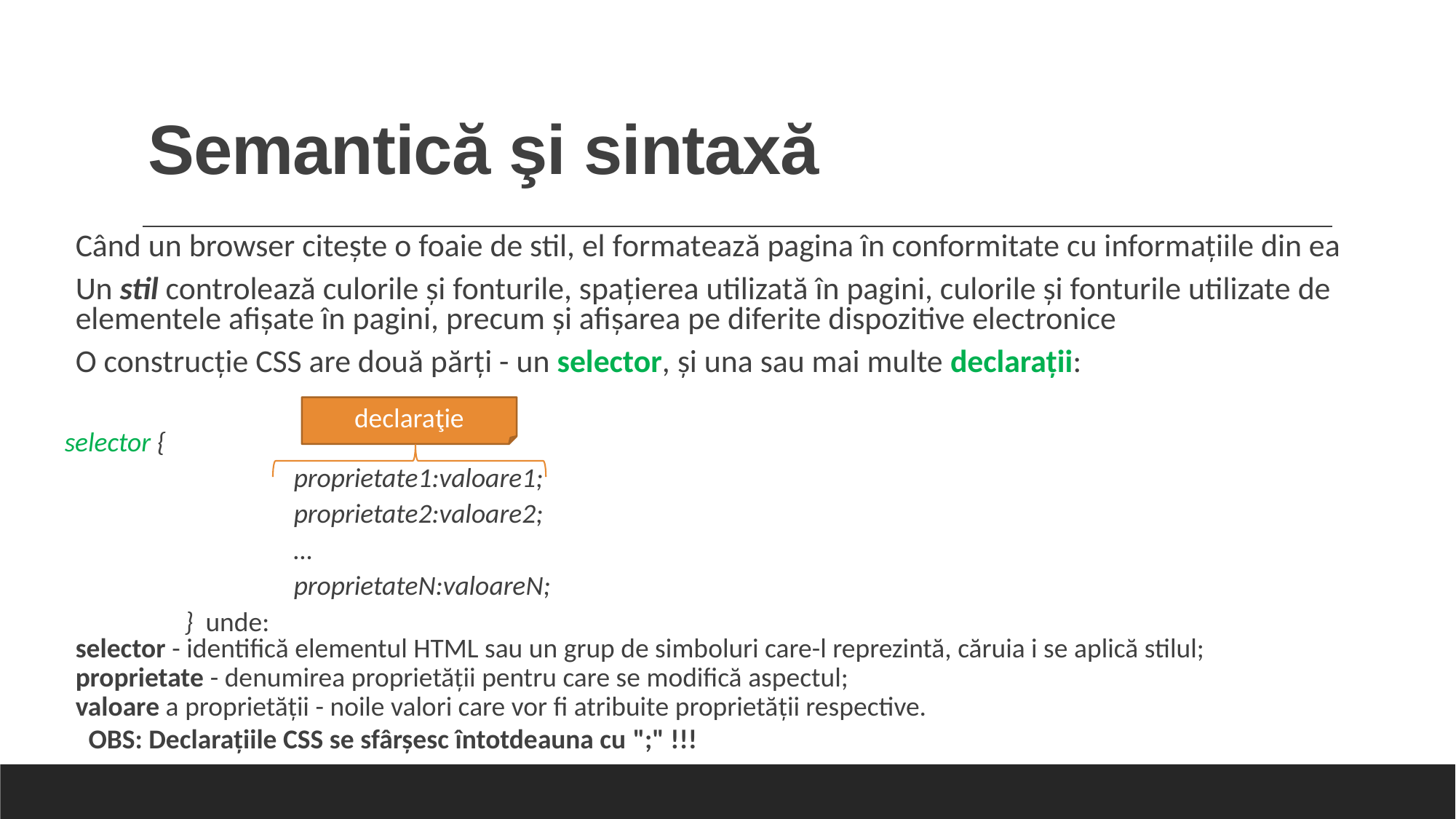

# Semantică şi sintaxă
Când un browser citeşte o foaie de stil, el formatează pagina în conformitate cu informațiile din ea
Un stil controlează culorile şi fonturile, spaţierea utilizată în pagini, culorile şi fonturile utilizate de elementele afişate în pagini, precum și afișarea pe diferite dispozitive electronice
O construcţie CSS are două părţi - un selector, şi una sau mai multe declaraţii:

selector {
			proprietate1:valoare1;
			proprietate2:valoare2;
			…
			proprietateN:valoareN;
		}  unde:
selector - identifică elementul HTML sau un grup de simboluri care-l reprezintă, căruia i se aplică stilul;
proprietate - denumirea proprietăţii pentru care se modifică aspectul;
valoare a proprietăţii - noile valori care vor fi atribuite proprietăţii respective.
OBS: Declaraţiile CSS se sfârșesc întotdeauna cu ";" !!!

declaraţie